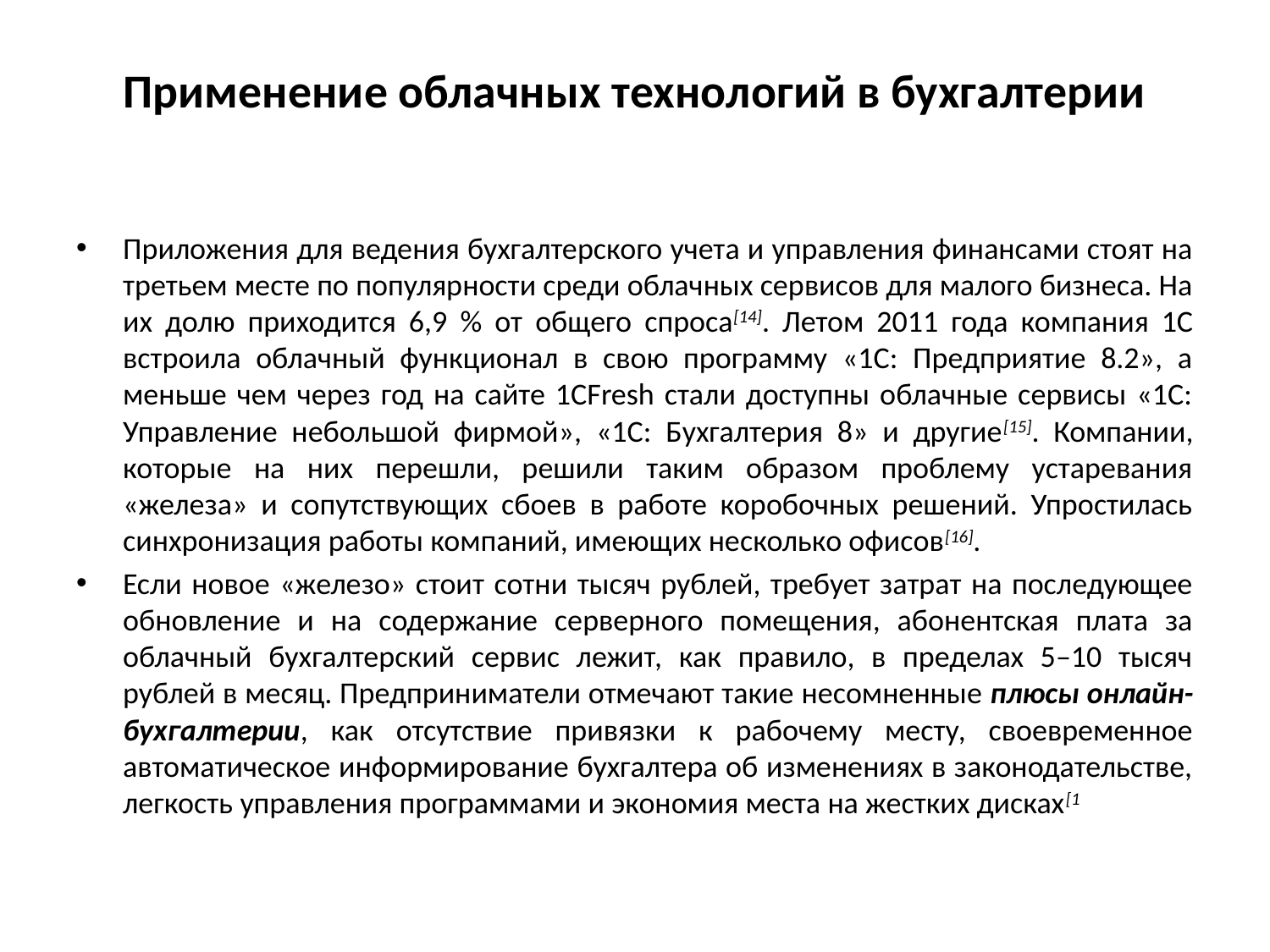

# Применение облачных технологий в бухгалтерии
Приложения для ведения бухгалтерского учета и управления финансами стоят на третьем месте по популярности среди облачных сервисов для малого бизнеса. На их долю приходится 6,9 % от общего спроса[14]. Летом 2011 года компания 1C встроила облачный функционал в свою программу «1C: Предприятие 8.2», а меньше чем через год на сайте 1СFresh стали доступны облачные сервисы «1C: Управление небольшой фирмой», «1C: Бухгалтерия 8» и другие[15]. Компании, которые на них перешли, решили таким образом проблему устаревания «железа» и сопутствующих сбоев в работе коробочных решений. Упростилась синхронизация работы компаний, имеющих несколько офисов[16].
Если новое «железо» стоит сотни тысяч рублей, требует затрат на последующее обновление и на содержание серверного помещения, абонентская плата за облачный бухгалтерский сервис лежит, как правило, в пределах 5–10 тысяч рублей в месяц. Предприниматели отмечают такие несомненные плюсы онлайн-бухгалтерии, как отсутствие привязки к рабочему месту, своевременное автоматическое информирование бухгалтера об изменениях в законодательстве, легкость управления программами и экономия места на жестких дисках[1